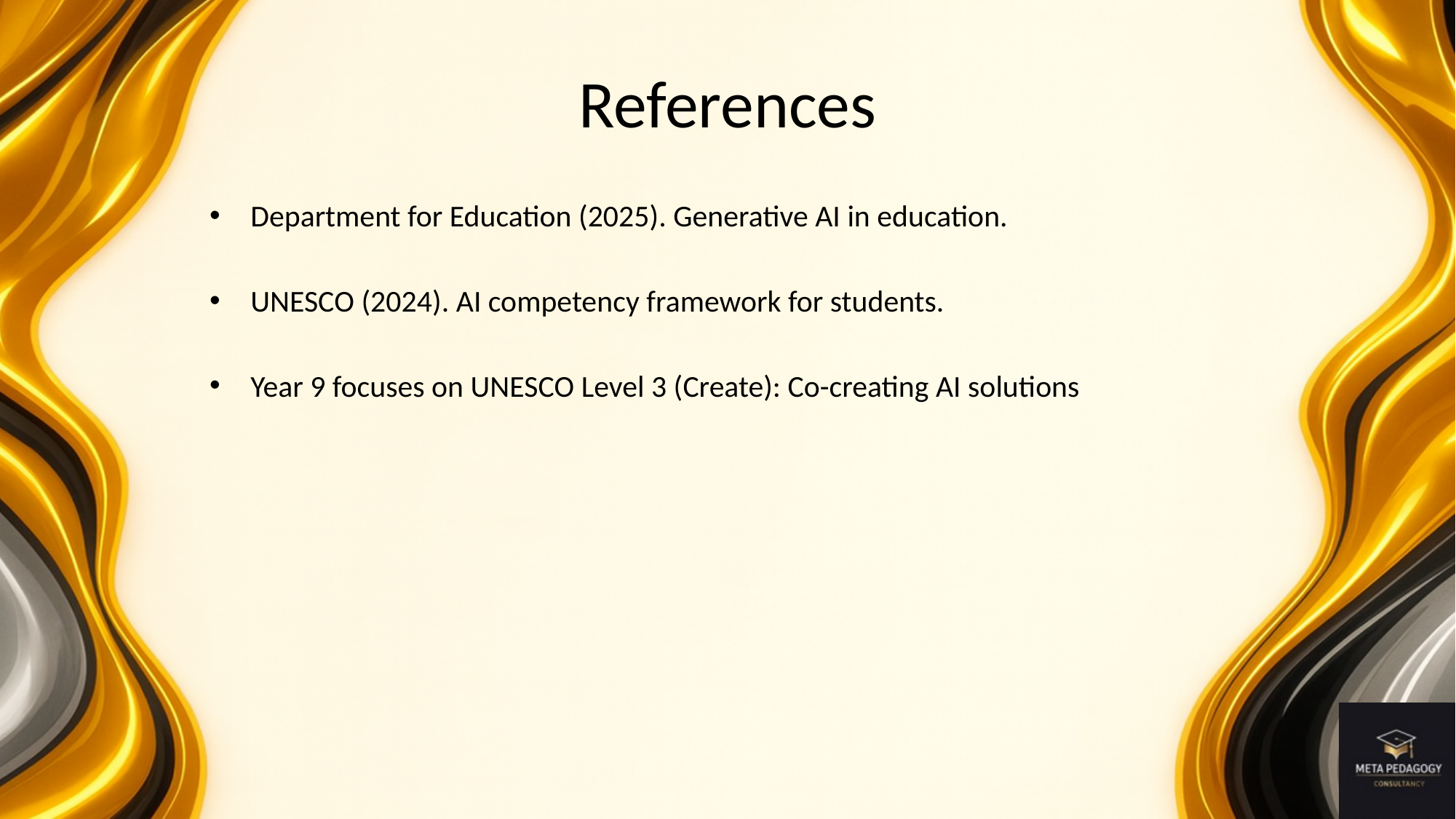

# References
Department for Education (2025). Generative AI in education.

UNESCO (2024). AI competency framework for students.

Year 9 focuses on UNESCO Level 3 (Create): Co-creating AI solutions